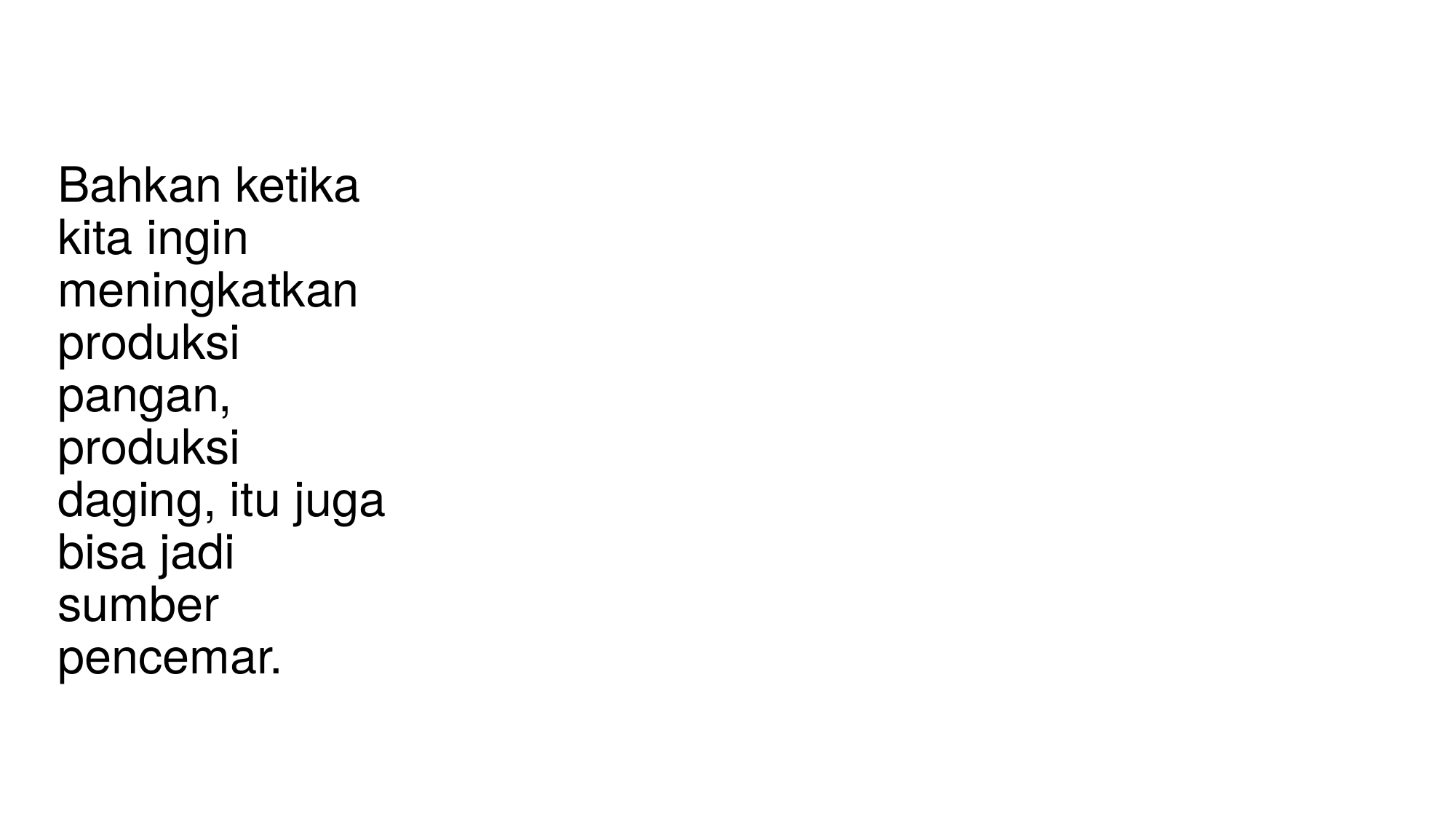

Bahkan ketika kita ingin meningkatkan produksi pangan, produksi daging, itu juga bisa jadi sumber pencemar.